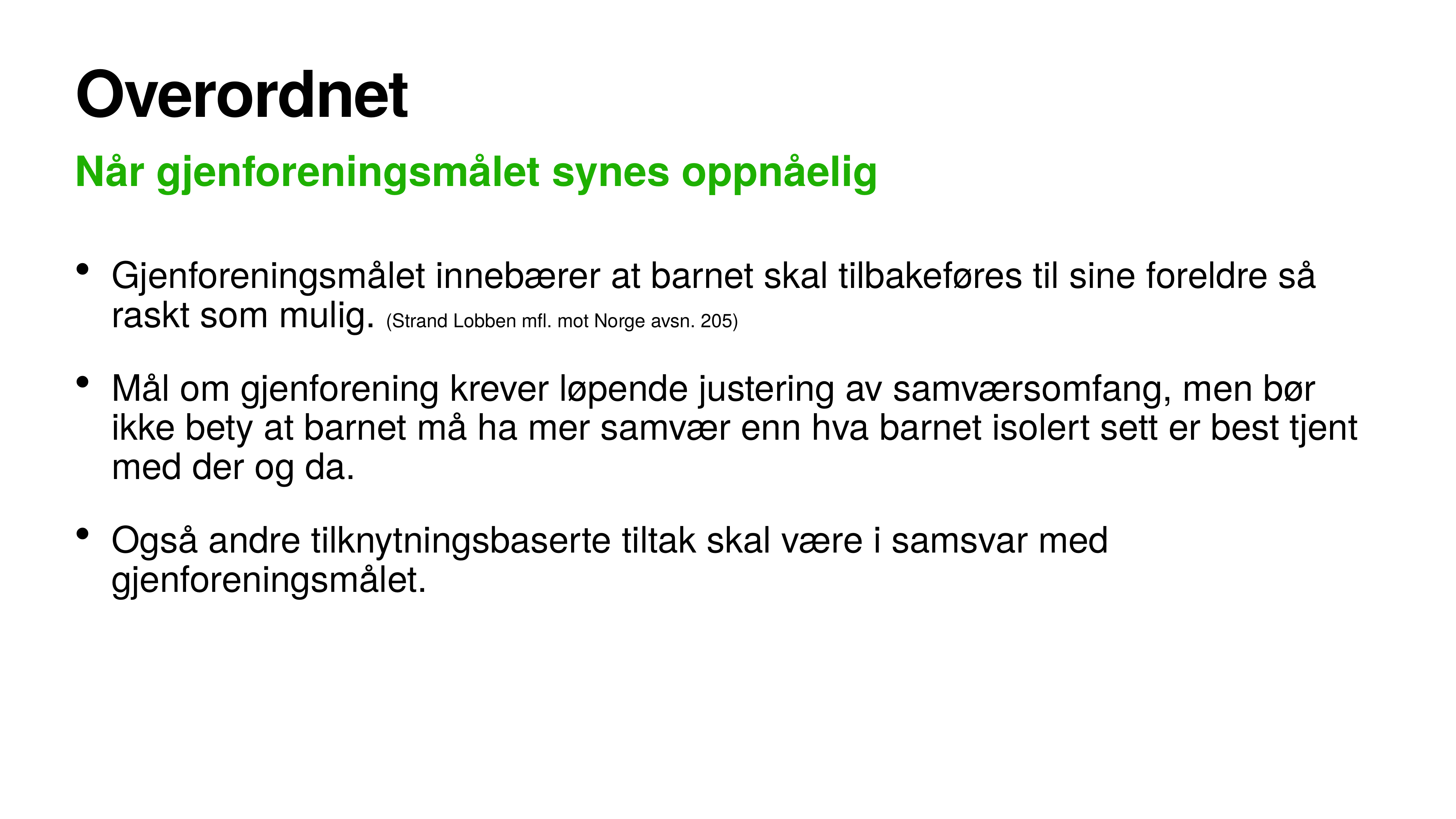

# Overordnet
Når gjenforeningsmålet synes oppnåelig
Gjenforeningsmålet innebærer at barnet skal tilbakeføres til sine foreldre så raskt som mulig. (Strand Lobben mfl. mot Norge avsn. 205)
Mål om gjenforening krever løpende justering av samværsomfang, men bør ikke bety at barnet må ha mer samvær enn hva barnet isolert sett er best tjent med der og da.
Også andre tilknytningsbaserte tiltak skal være i samsvar med gjenforeningsmålet.